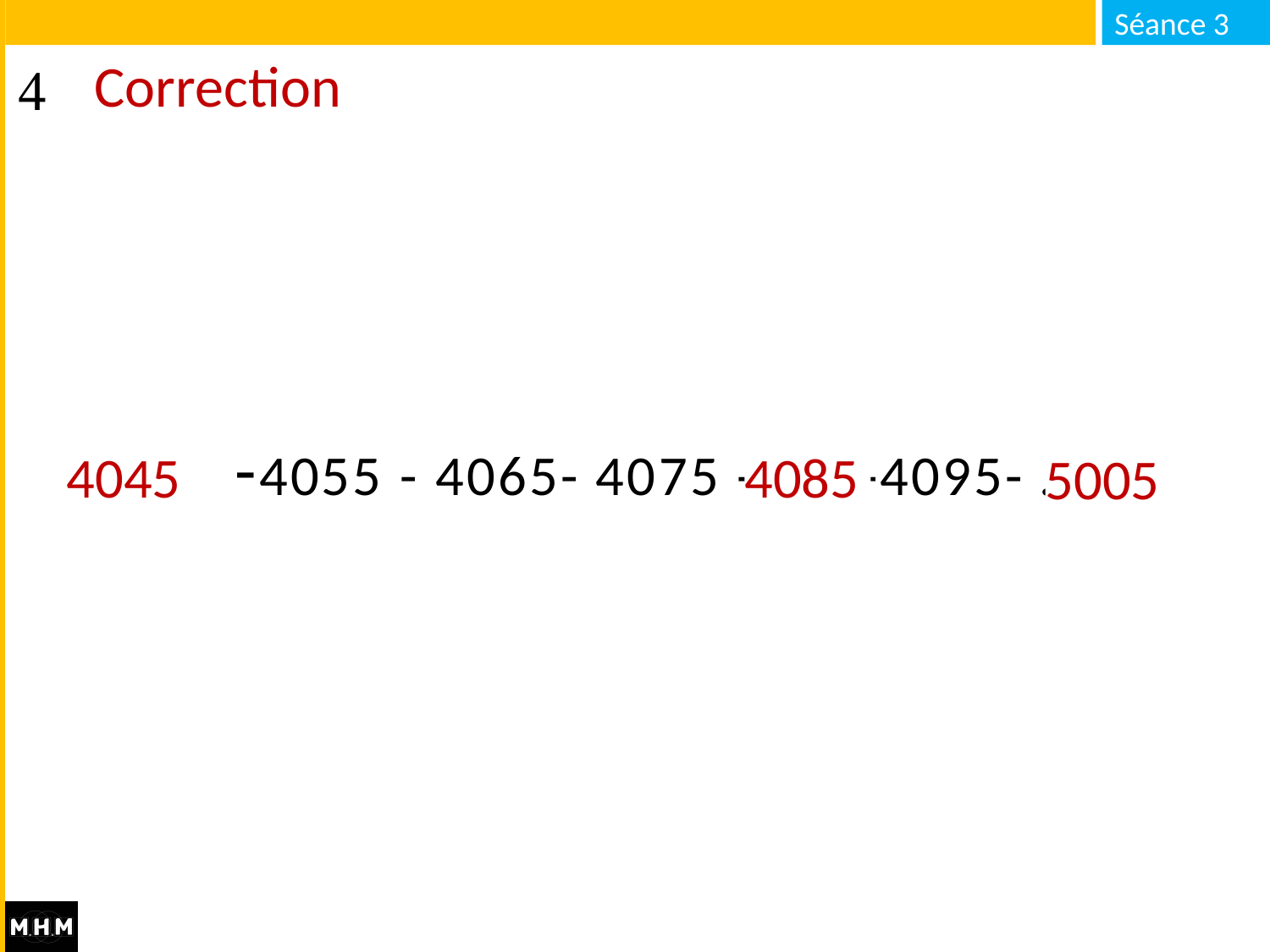

# Correction
… -4055 - 4065- 4075 -  …  -4095- …
4085
4045
5005